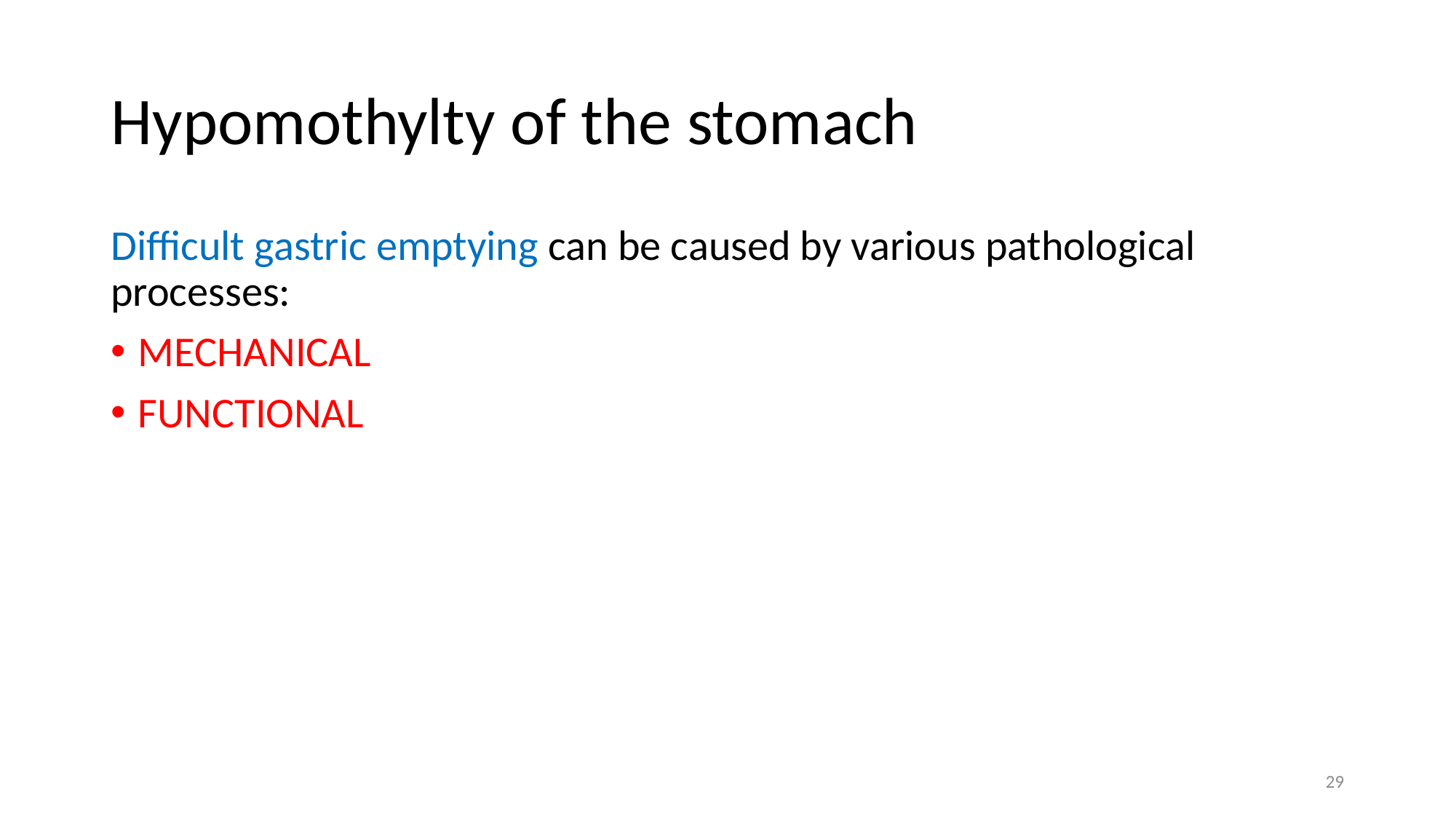

# Hypomothylty of the stomach
Difficult gastric emptying can be caused by various pathological processes:
MECHANICAL
FUNCTIONAL
29